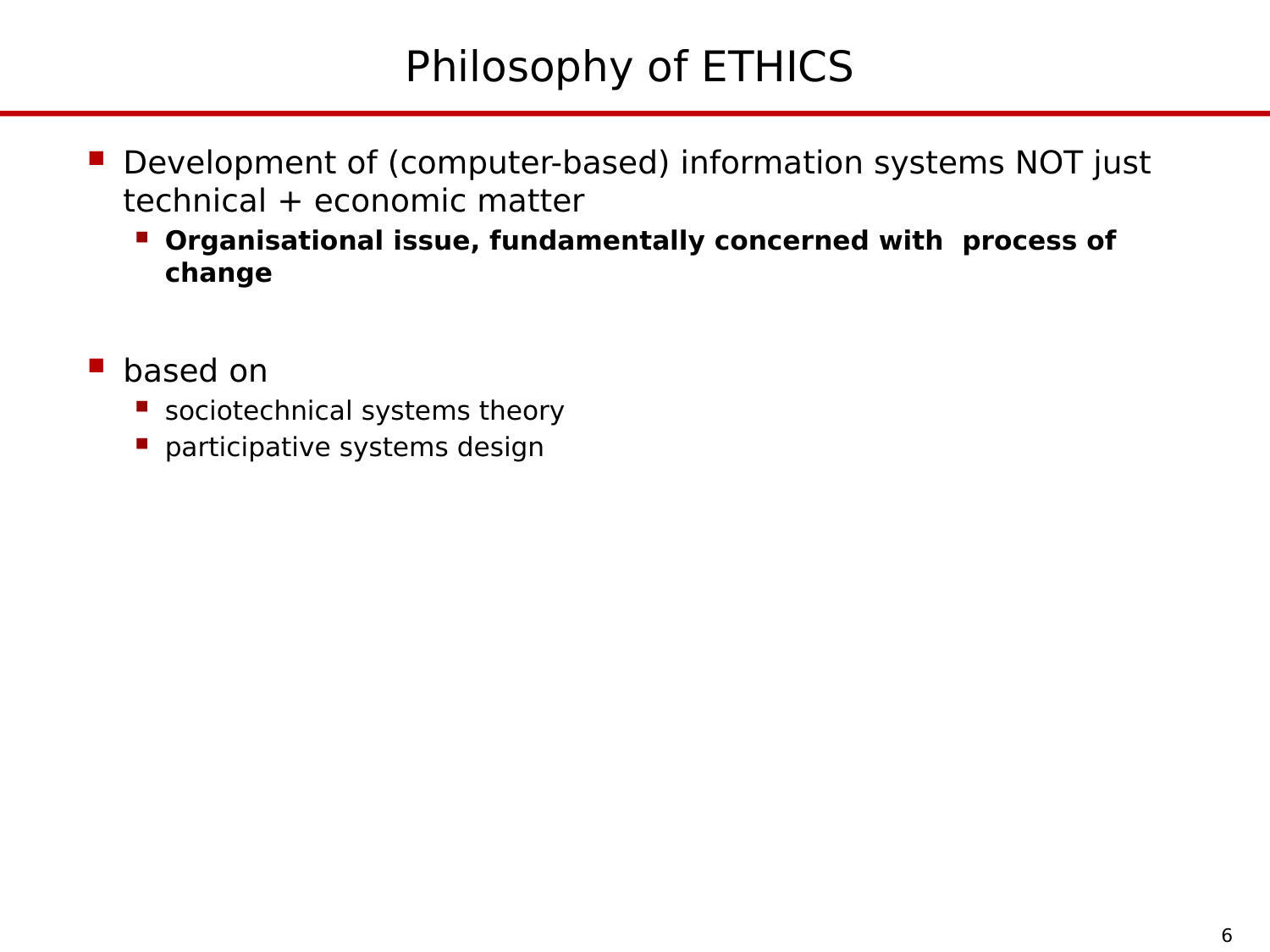

# Philosophy of ETHICS
Development of (computer-based) information systems NOT just technical + economic matter
Organisational issue, fundamentally concerned with  process of change

based on
sociotechnical systems theory
participative systems design
6